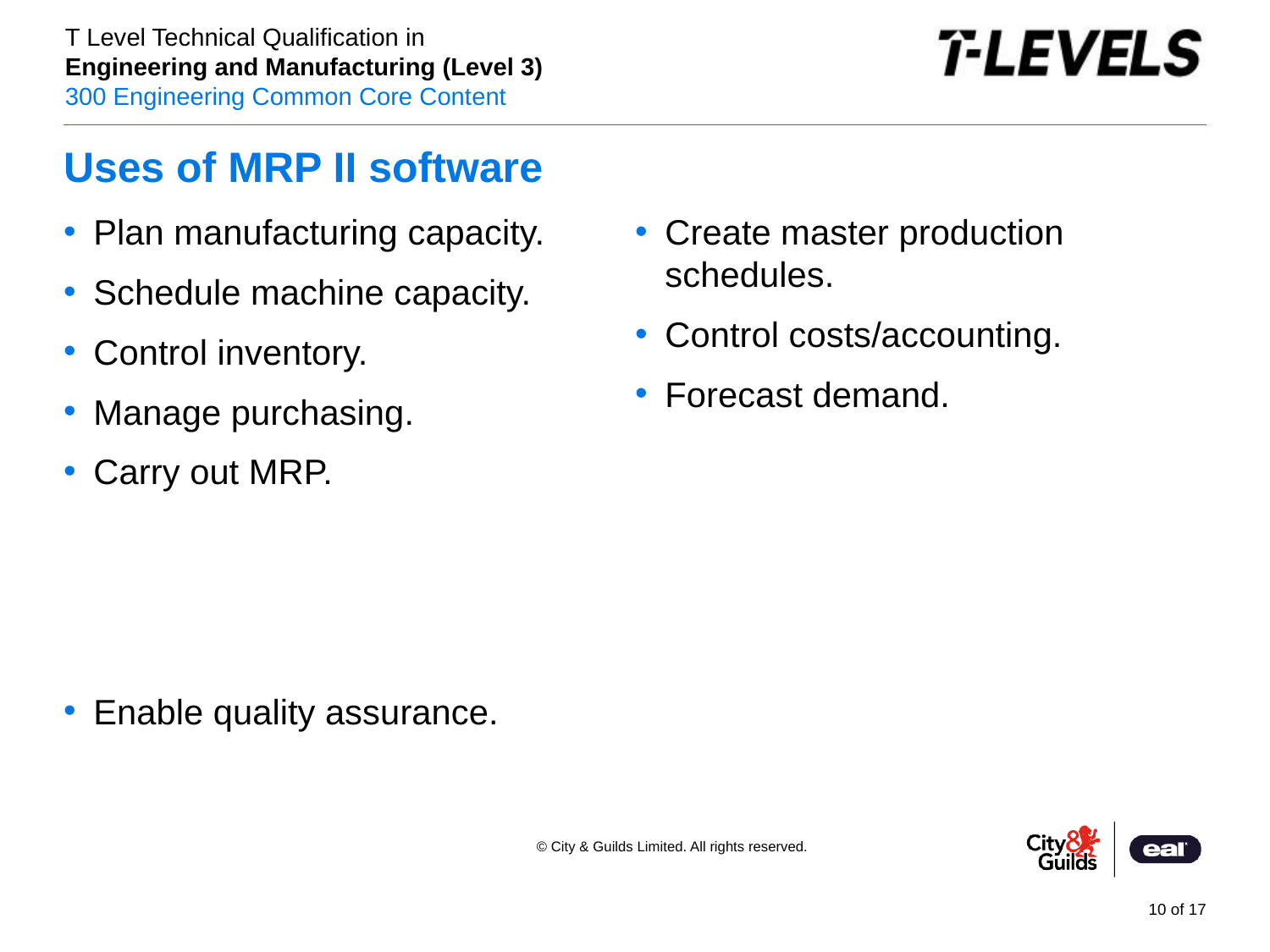

# Uses of MRP II software
Plan manufacturing capacity.
Schedule machine capacity.
Control inventory.
Manage purchasing.
Carry out MRP.

Enable quality assurance.
Create master production schedules.
Control costs/accounting.
Forecast demand.